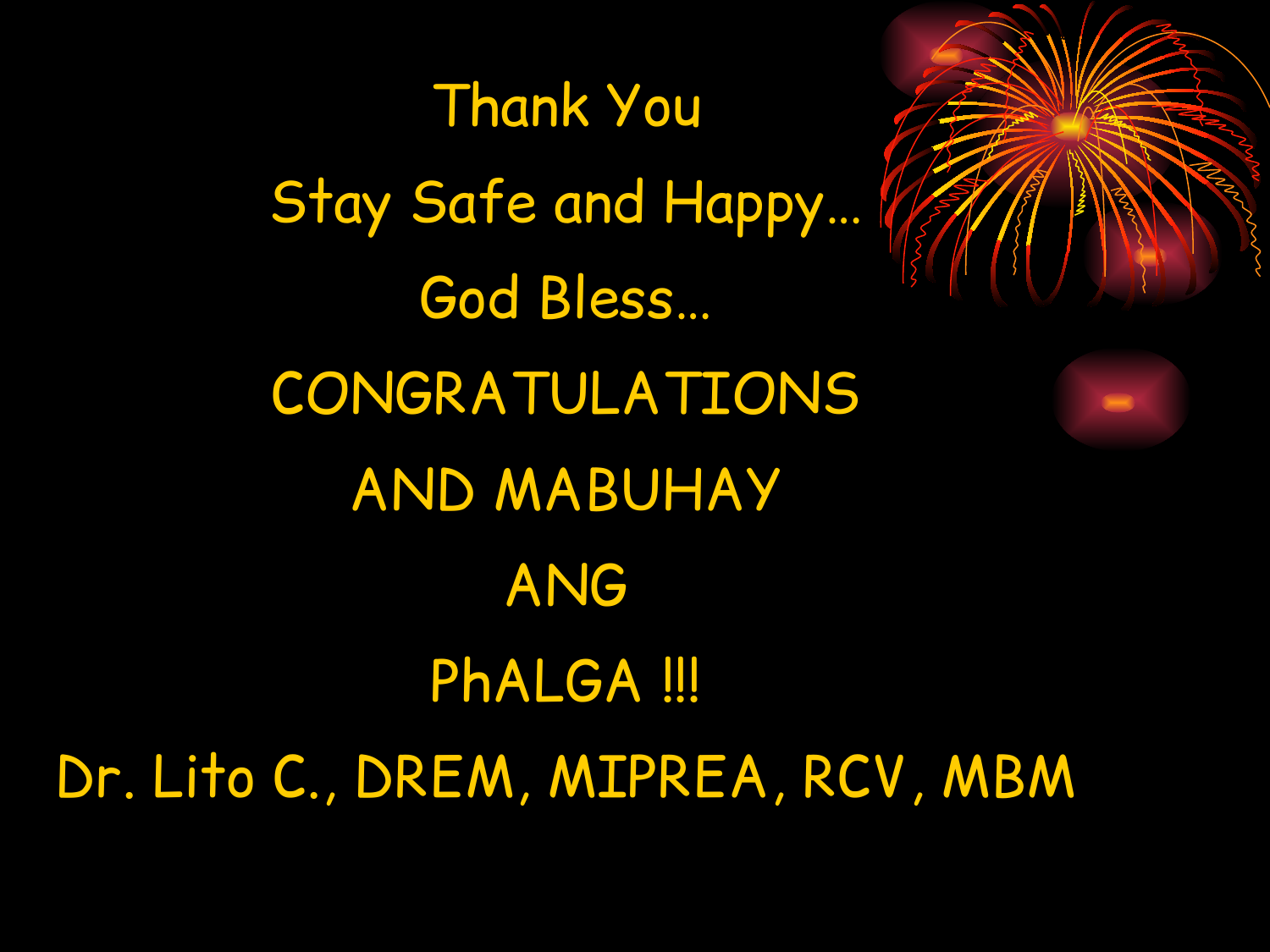

Thank You
Stay Safe and Happy…
God Bless…
CONGRATULATIONS
AND MABUHAY
ANG
PhALGA !!!
Dr. Lito C., DREM, MIPREA, RCV, MBM